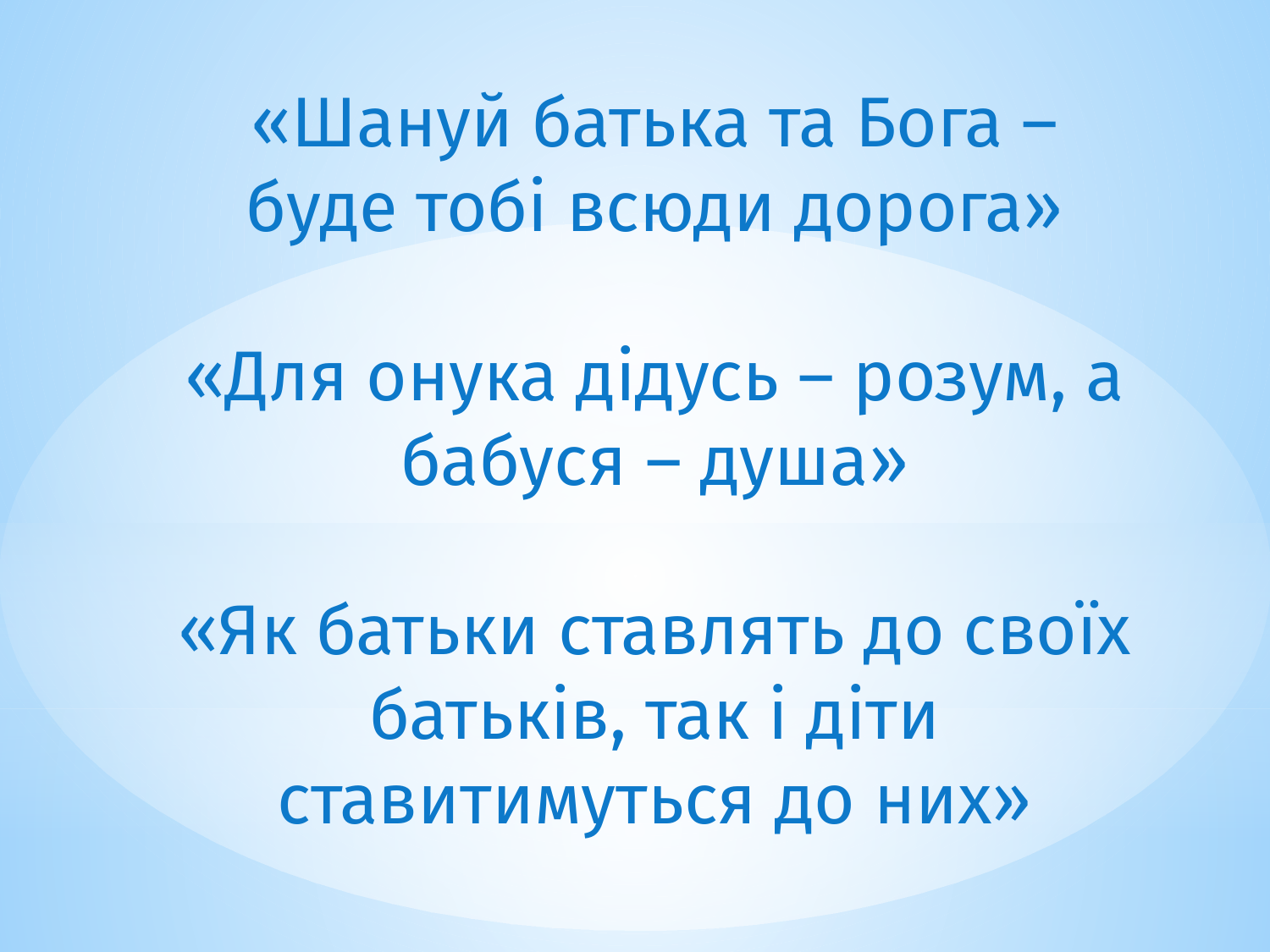

«Шануй батька та Бога – буде тобі всюди дорога»

«Для онука дідусь – розум, а бабуся – душа»

«Як батьки ставлять до своїх батьків, так і діти ставитимуться до них»